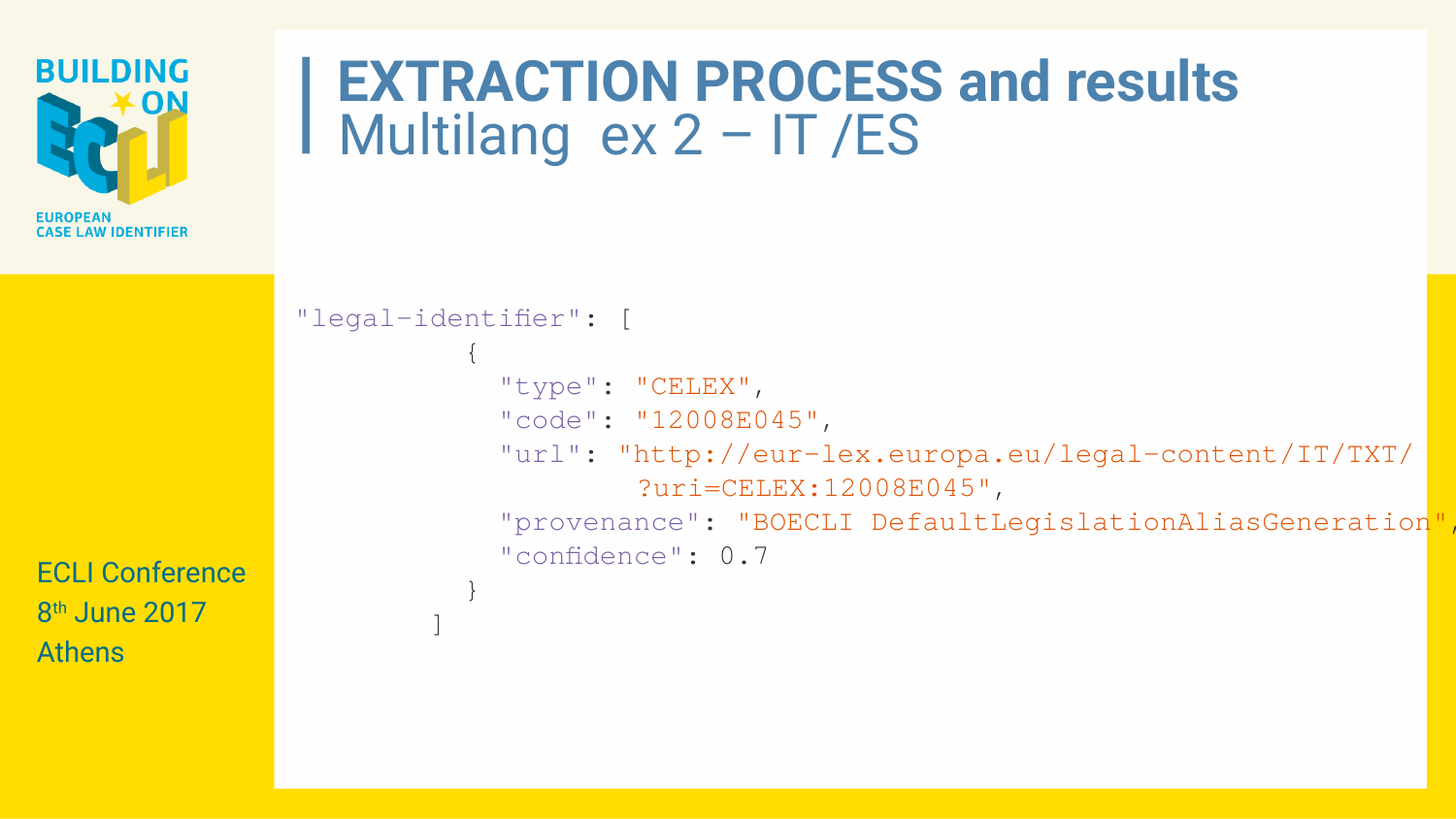

EXTRACTION PROCESS and results
Multilang  ex 2 – IT /ES

"legal-identifier": [
          {
            "type": "CELEX",
            "code": "12008E045",
            "url": "http://eur-lex.europa.eu/legal-content/IT/TXT/
		   ?uri=CELEX:12008E045",
            "provenance": "BOECLI DefaultLegislationAliasGeneration",
            "confidence": 0.7
          }
        ]
ECLI Conference
8th June 2017
Athens